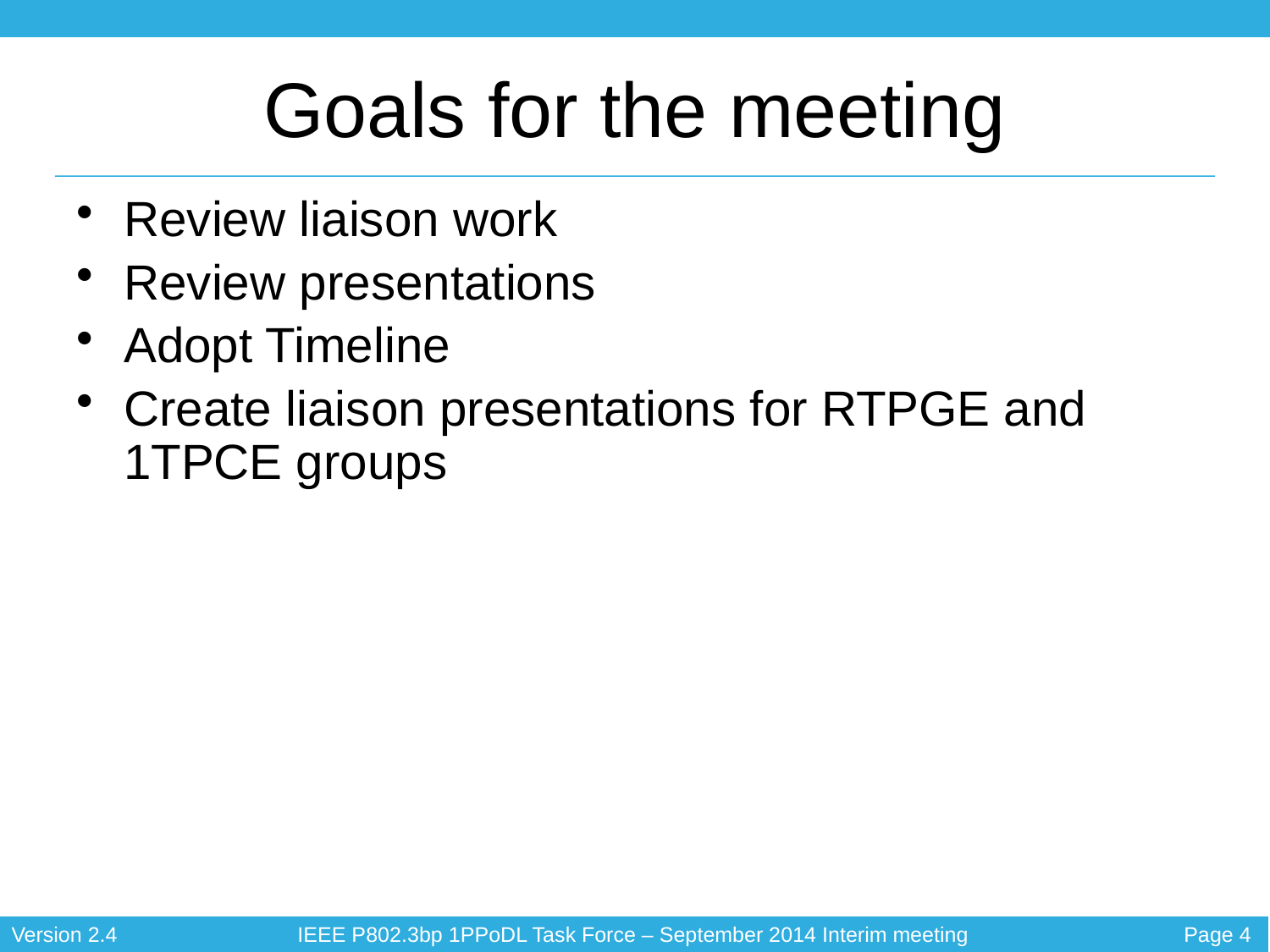

# Goals for the meeting
Review liaison work
Review presentations
Adopt Timeline
Create liaison presentations for RTPGE and 1TPCE groups